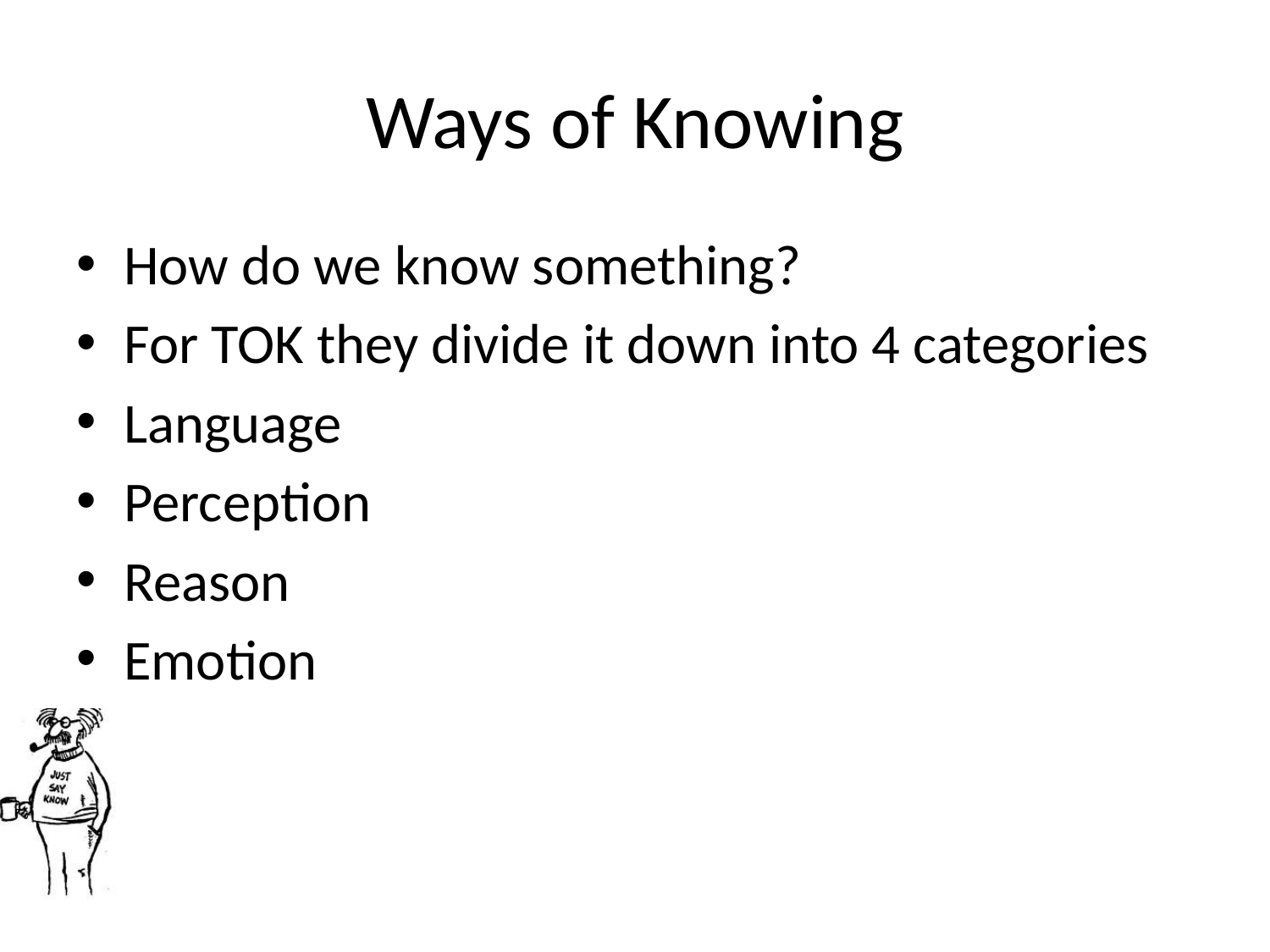

# Ways of Knowing
How do we know something?
For TOK they divide it down into 4 categories
Language
Perception
Reason
Emotion